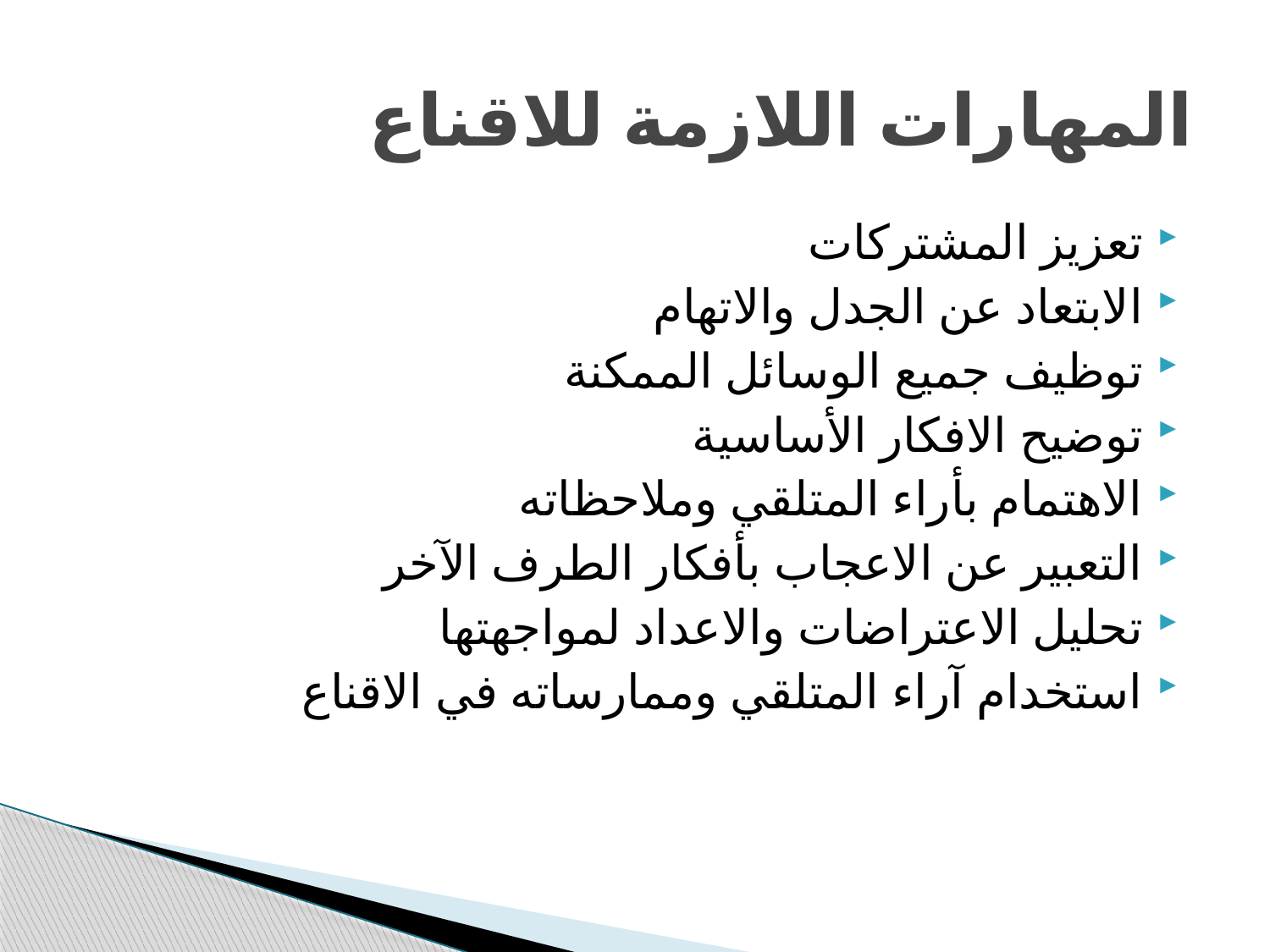

# المهارات اللازمة للاقناع
تعزيز المشتركات
الابتعاد عن الجدل والاتهام
توظيف جميع الوسائل الممكنة
توضيح الافكار الأساسية
الاهتمام بأراء المتلقي وملاحظاته
التعبير عن الاعجاب بأفكار الطرف الآخر
تحليل الاعتراضات والاعداد لمواجهتها
استخدام آراء المتلقي وممارساته في الاقناع